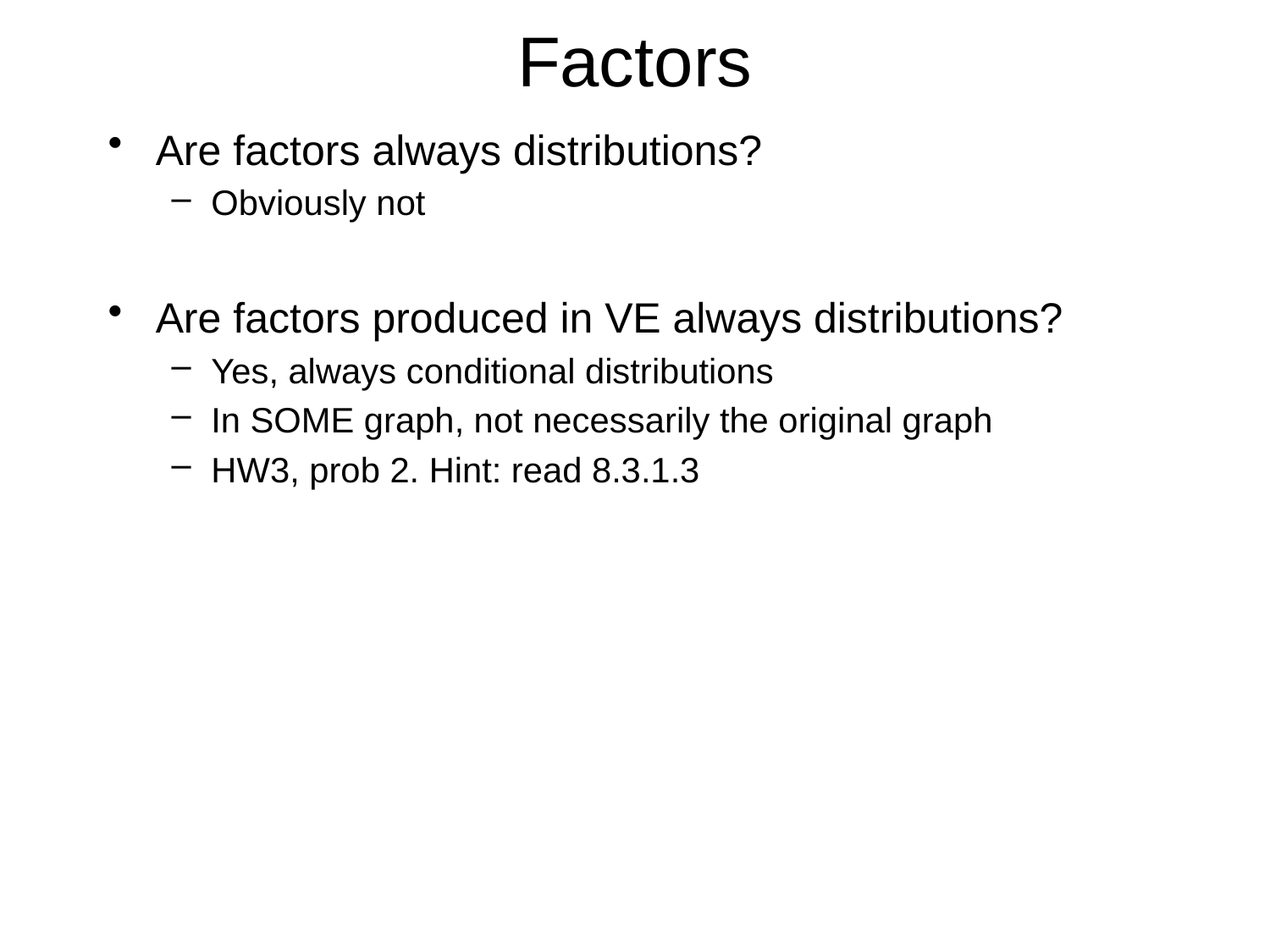

# Factors
Are factors always distributions?
Obviously not

Are factors produced in VE always distributions?
Yes, always conditional distributions
In SOME graph, not necessarily the original graph
HW3, prob 2. Hint: read 8.3.1.3